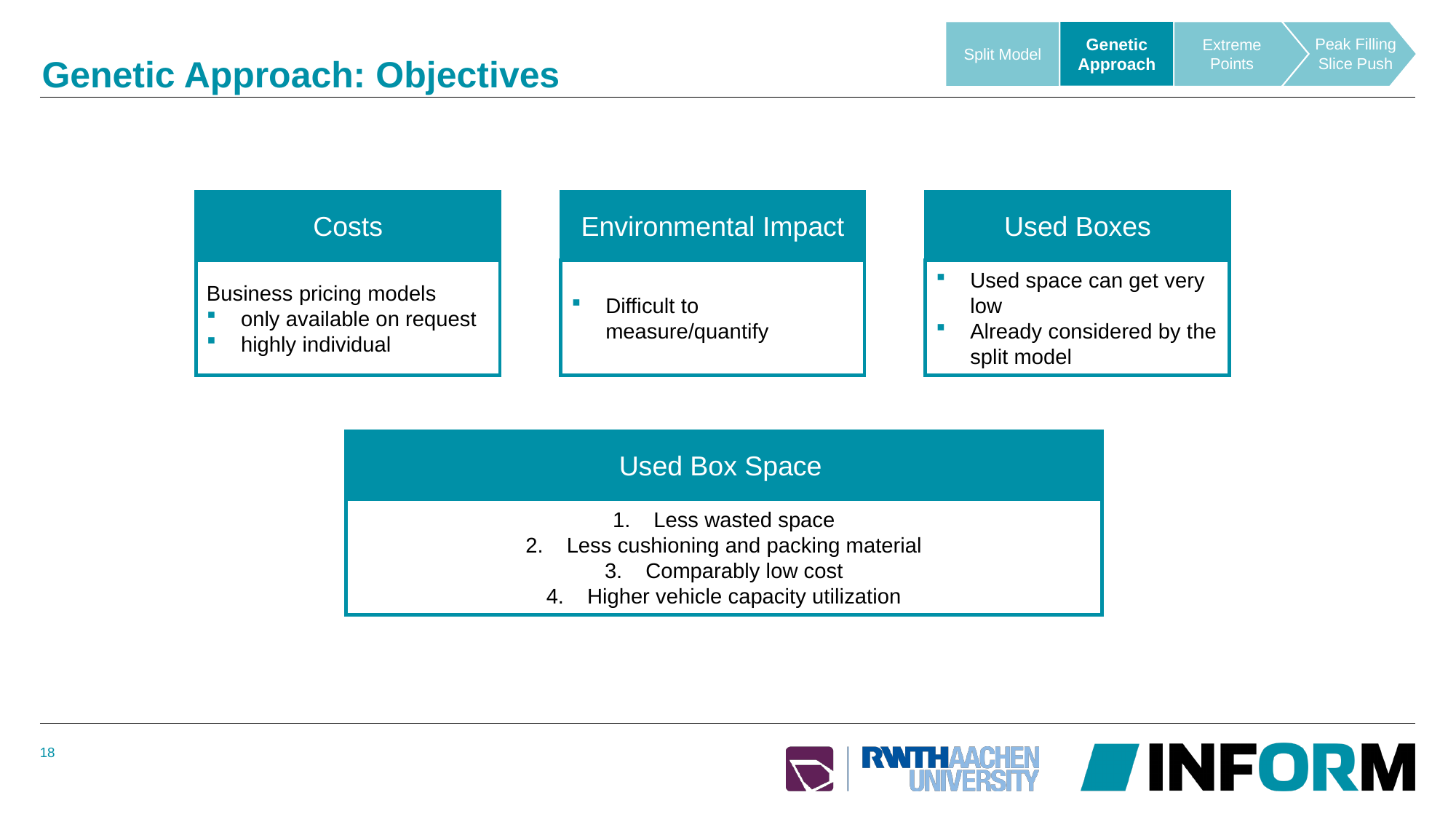

Genetic Approach
Split Model
Peak Filling Slice Push
Extreme Points
# Genetic Approach: Objectives
Costs
Business pricing models
only available on request
highly individual
Environmental Impact
Difficult to measure/quantify
Used Boxes
Used space can get very low
Already considered by the split model
Used Box Space

Less wasted space
Less cushioning and packing material
Comparably low cost
Higher vehicle capacity utilization